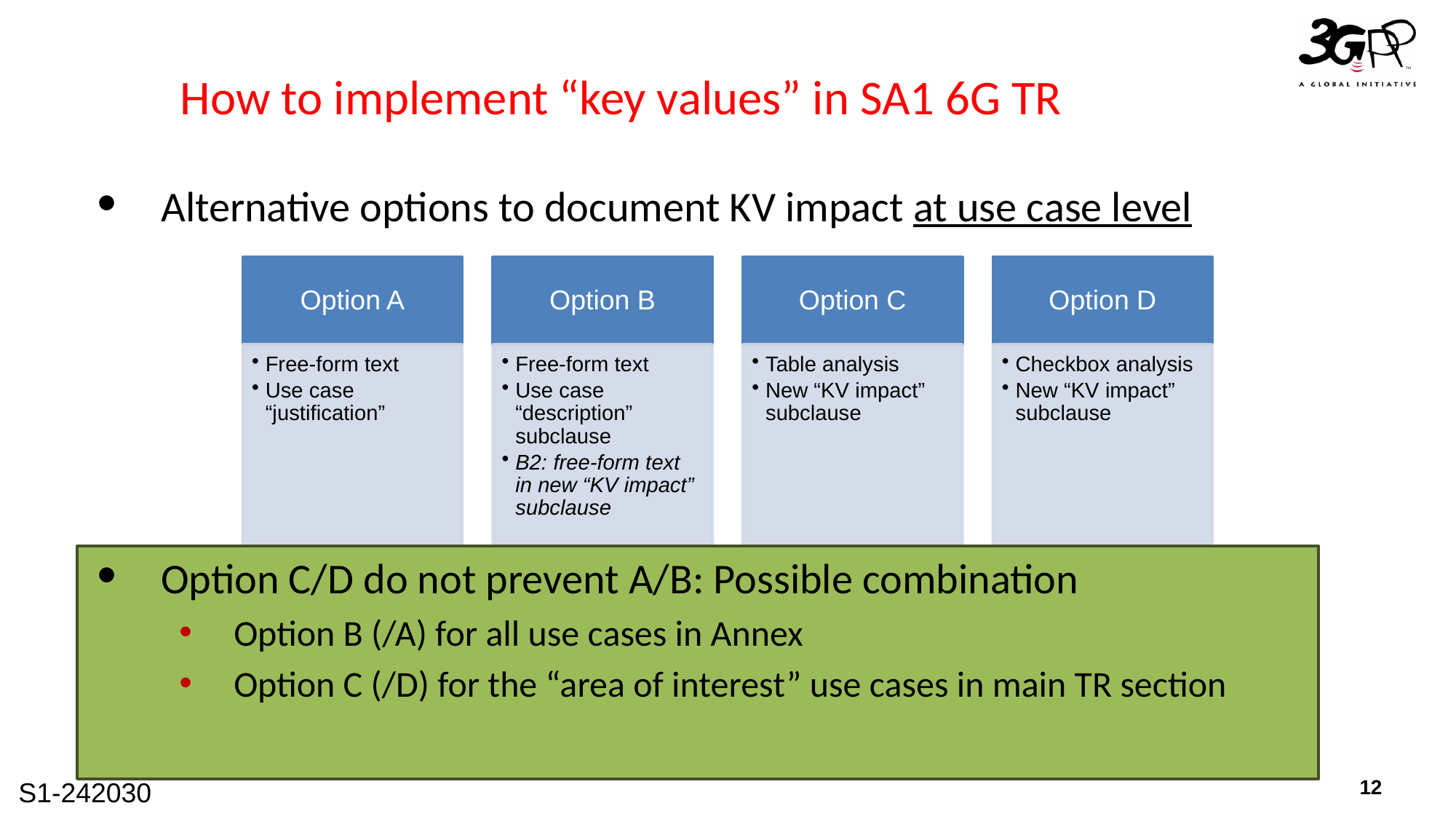

# How to implement “key values” in SA1 6G TR
Option A
Free-form text
Use case “justification”
Option B
Free-form text
Use case “description” subclause
B2: free-form text in new “KV impact” subclause
Option C
Table analysis
New “KV impact” subclause
Option D
Checkbox analysis
New “KV impact” subclause
Alternative options to document KV impact at use case level
Option C/D do not prevent A/B: Possible combination
Option B (/A) for all use cases in Annex
Option C (/D) for the “area of interest” use cases in main TR section